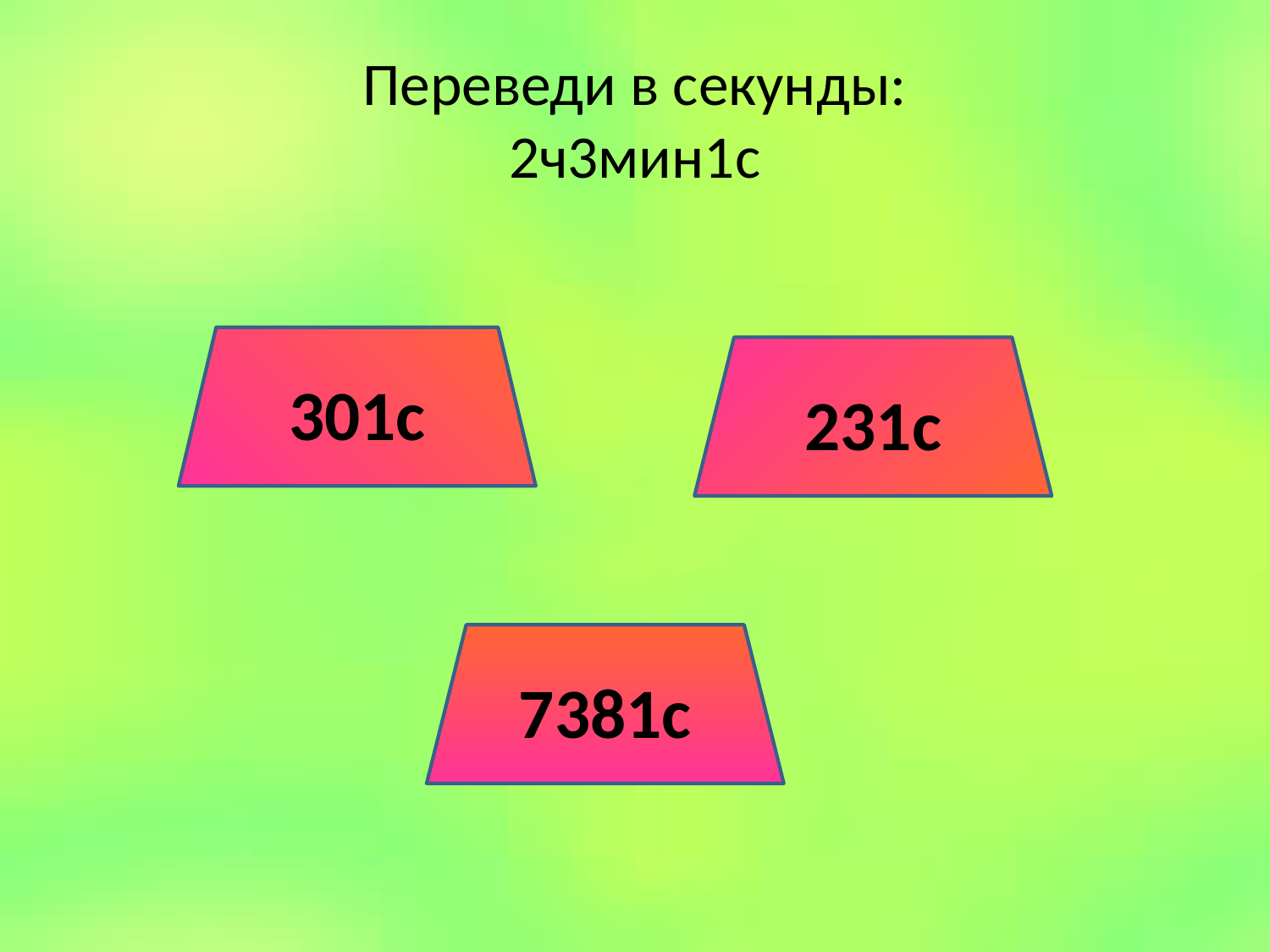

# Переведи в секунды: 2ч3мин1с
301с
231с
7381с